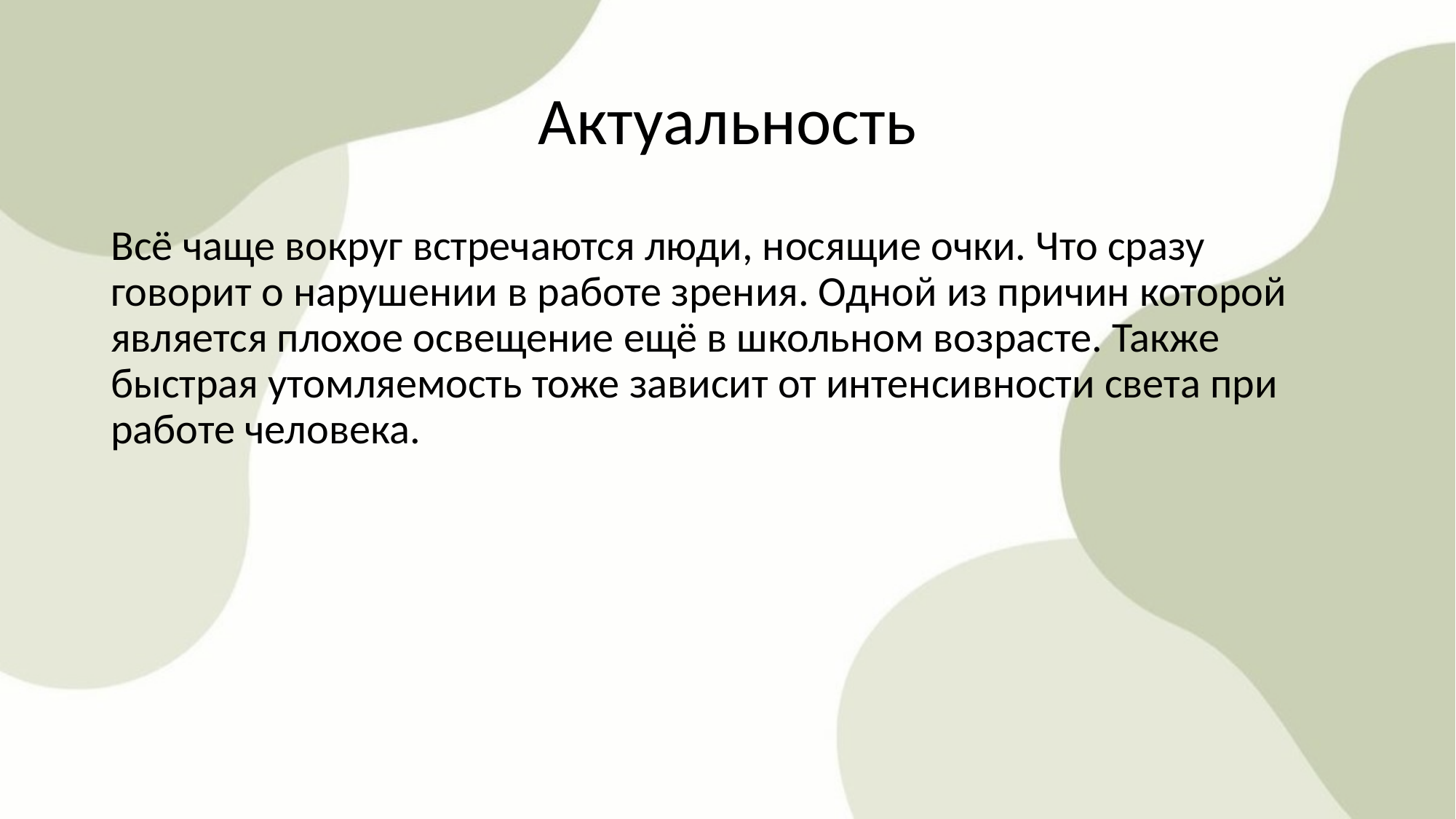

# Актуальность
Всё чаще вокруг встречаются люди, носящие очки. Что сразу говорит о нарушении в работе зрения. Одной из причин которой является плохое освещение ещё в школьном возрасте. Также быстрая утомляемость тоже зависит от интенсивности света при работе человека.